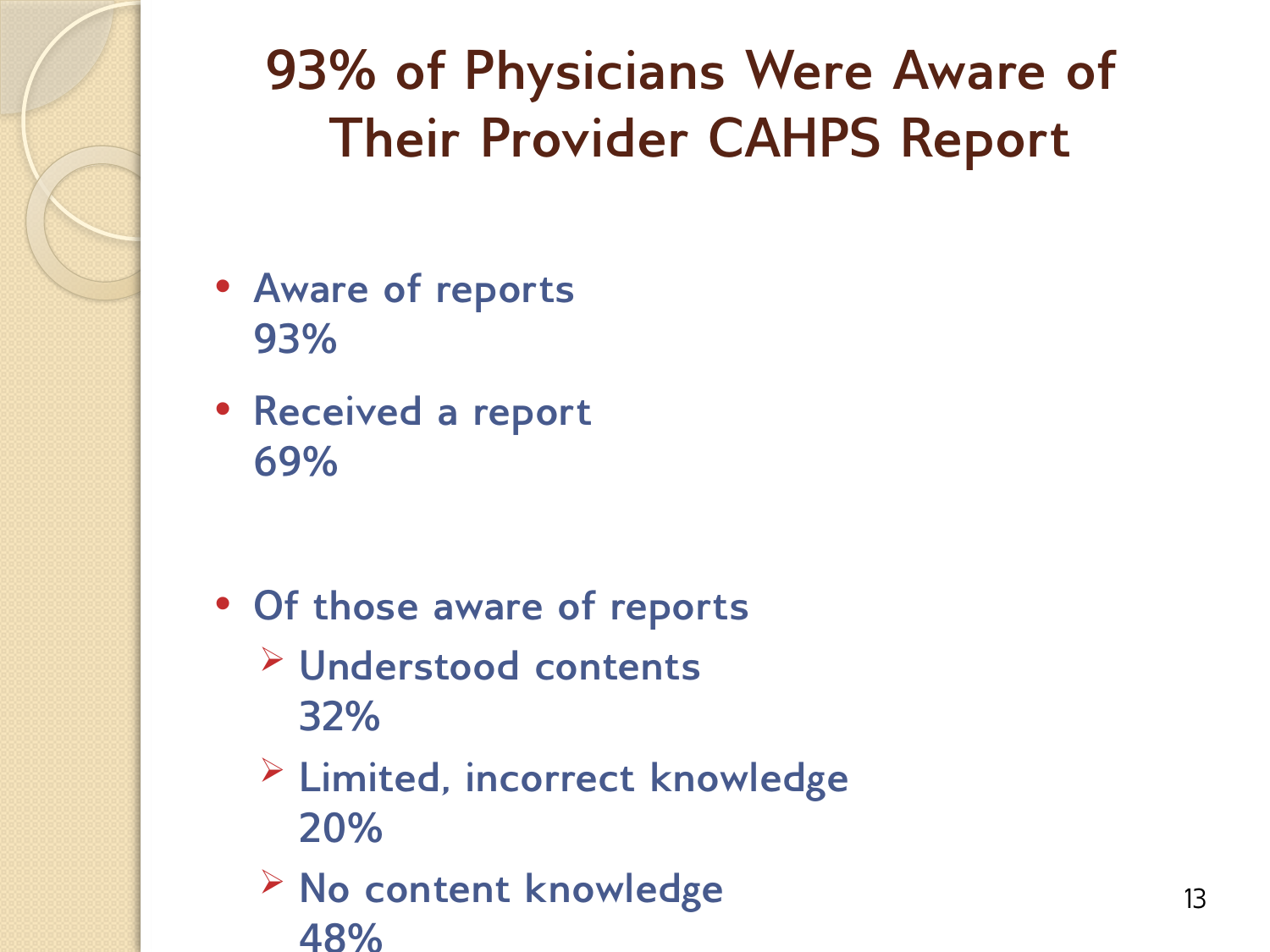

# 93% of Physicians Were Aware of Their Provider CAHPS Report
Aware of reports			93%
Received a report	 		69%

Of those aware of reports
Understood contents		32%
Limited, incorrect knowledge		20%
No content knowledge		48%
Some thought CAHPS reports included clinical measures

13